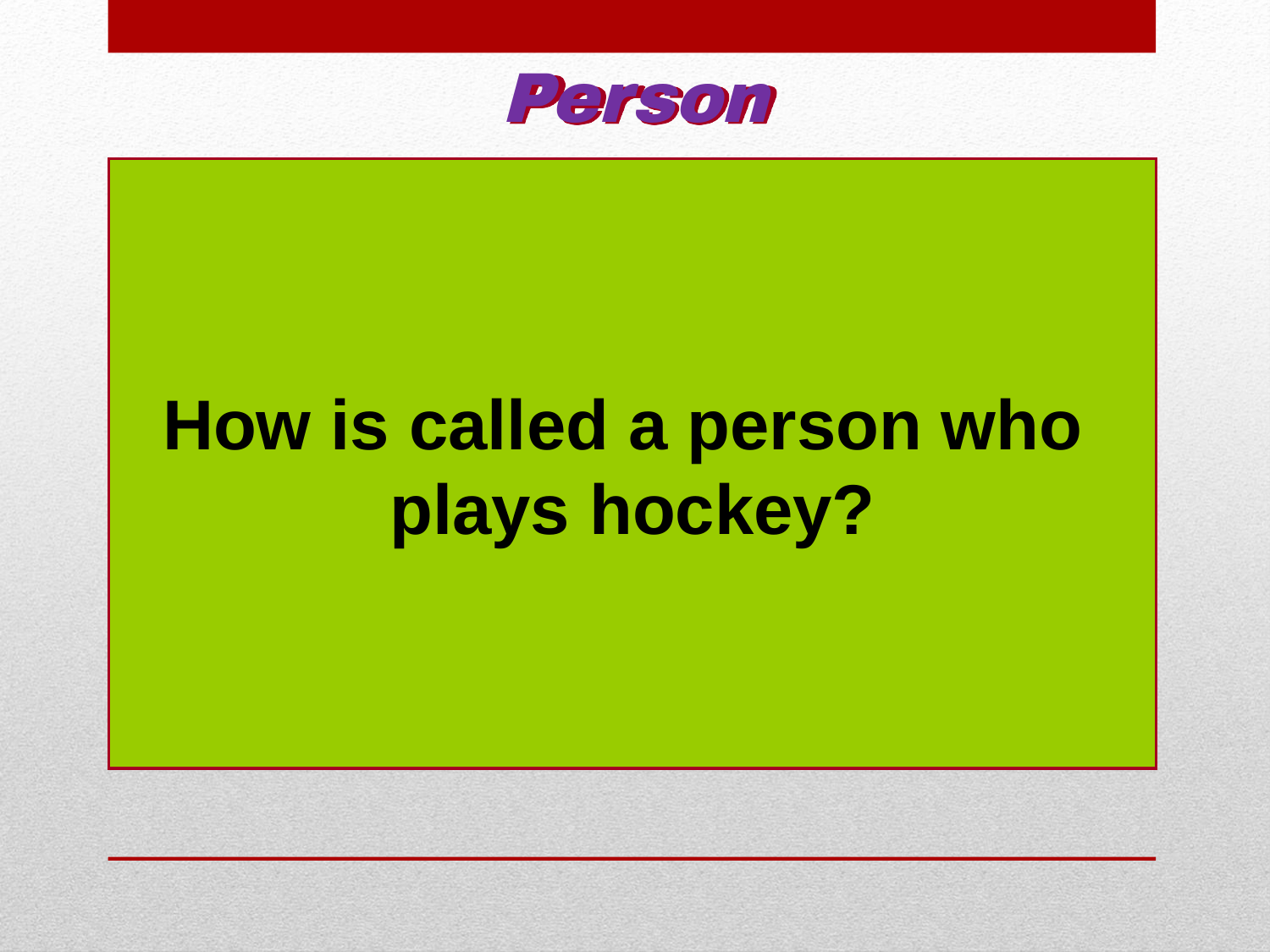

Person
How is called a person who
plays hockey?